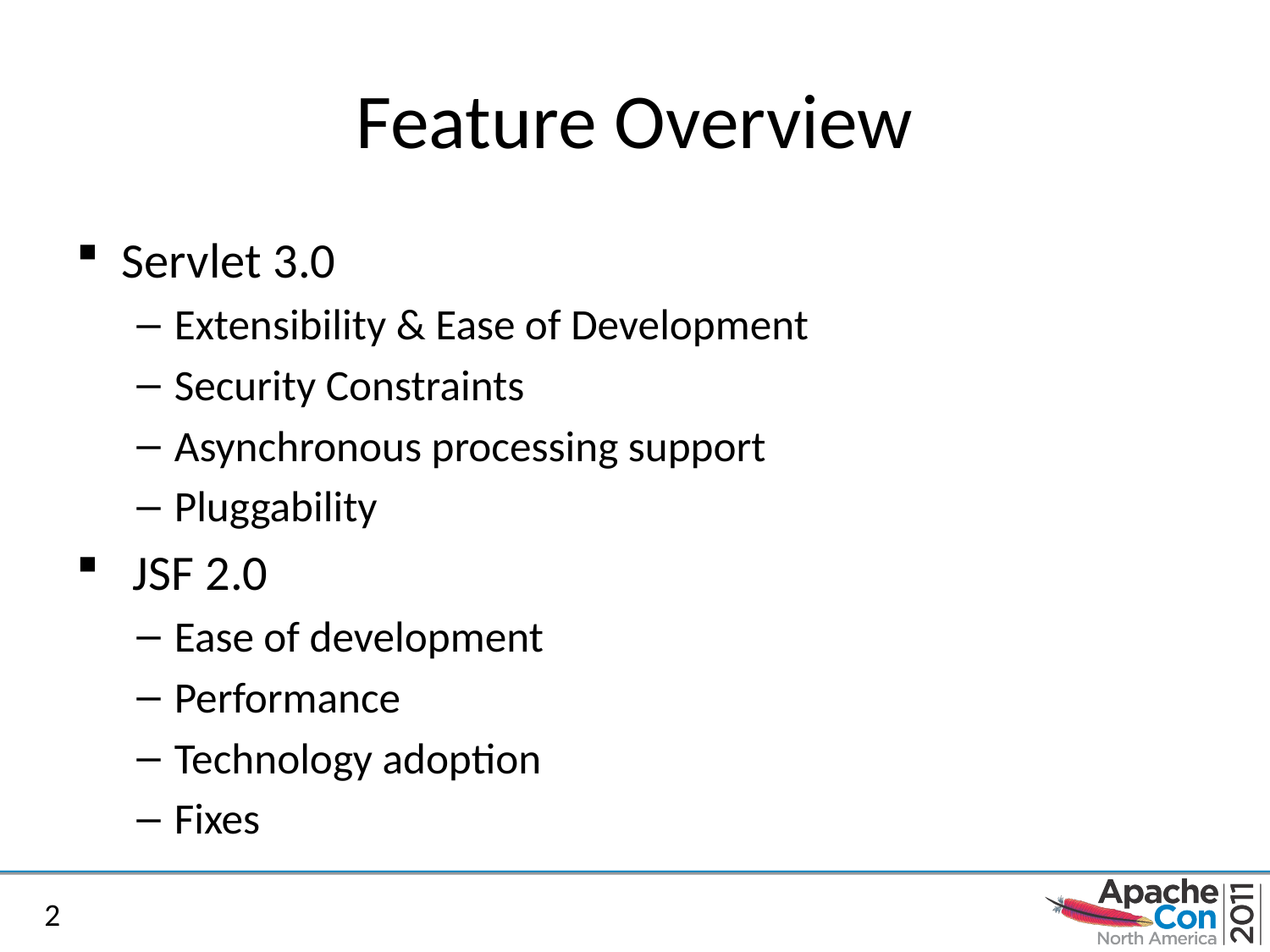

# Feature Overview
Servlet 3.0
Extensibility & Ease of Development
Security Constraints
Asynchronous processing support
Pluggability
 JSF 2.0
Ease of development
Performance
Technology adoption
Fixes